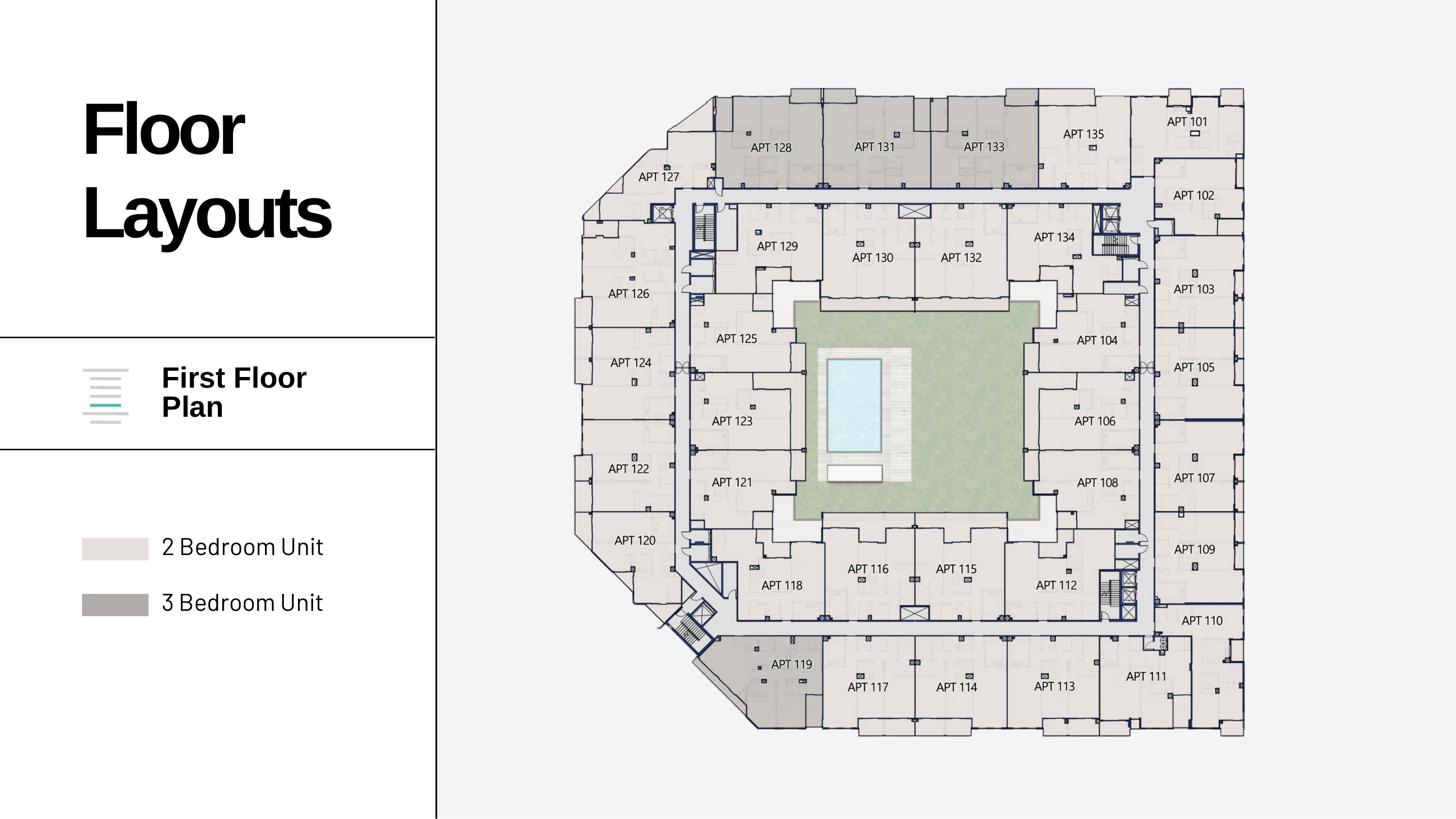

Floor
Layouts

First Floor Plan

2 Bedroom Unit

3 Bedroom Unit